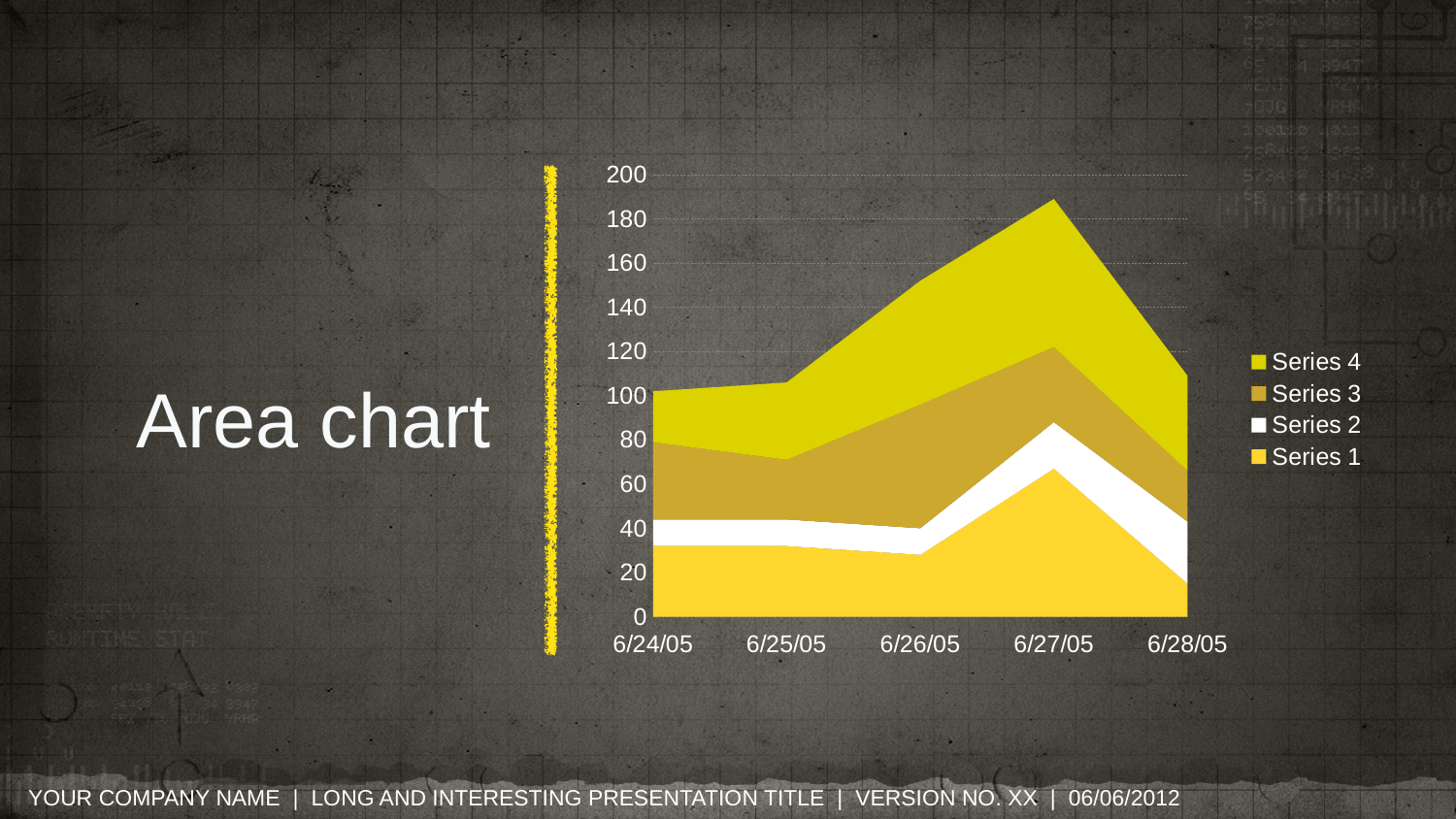

### Chart

| Category | Series 1 | Series 2 | Series 3 | Series 4 |
|---|---|---|---|---|
| 2002 | 32.0 | 12.0 | 35.0 | 23.0 |
| 2003 | 32.0 | 12.0 | 27.0 | 35.0 |
| 2004 | 28.0 | 12.0 | 56.0 | 56.0 |
| 2005 | 67.0 | 21.0 | 34.0 | 67.0 |
| 2006 | 15.0 | 28.0 | 23.0 | 43.0 |
# Area chart
YOUR COMPANY NAME  |  LONG AND INTERESTING PRESENTATION TITLE  |  VERSION NO. XX  |  06/06/2012